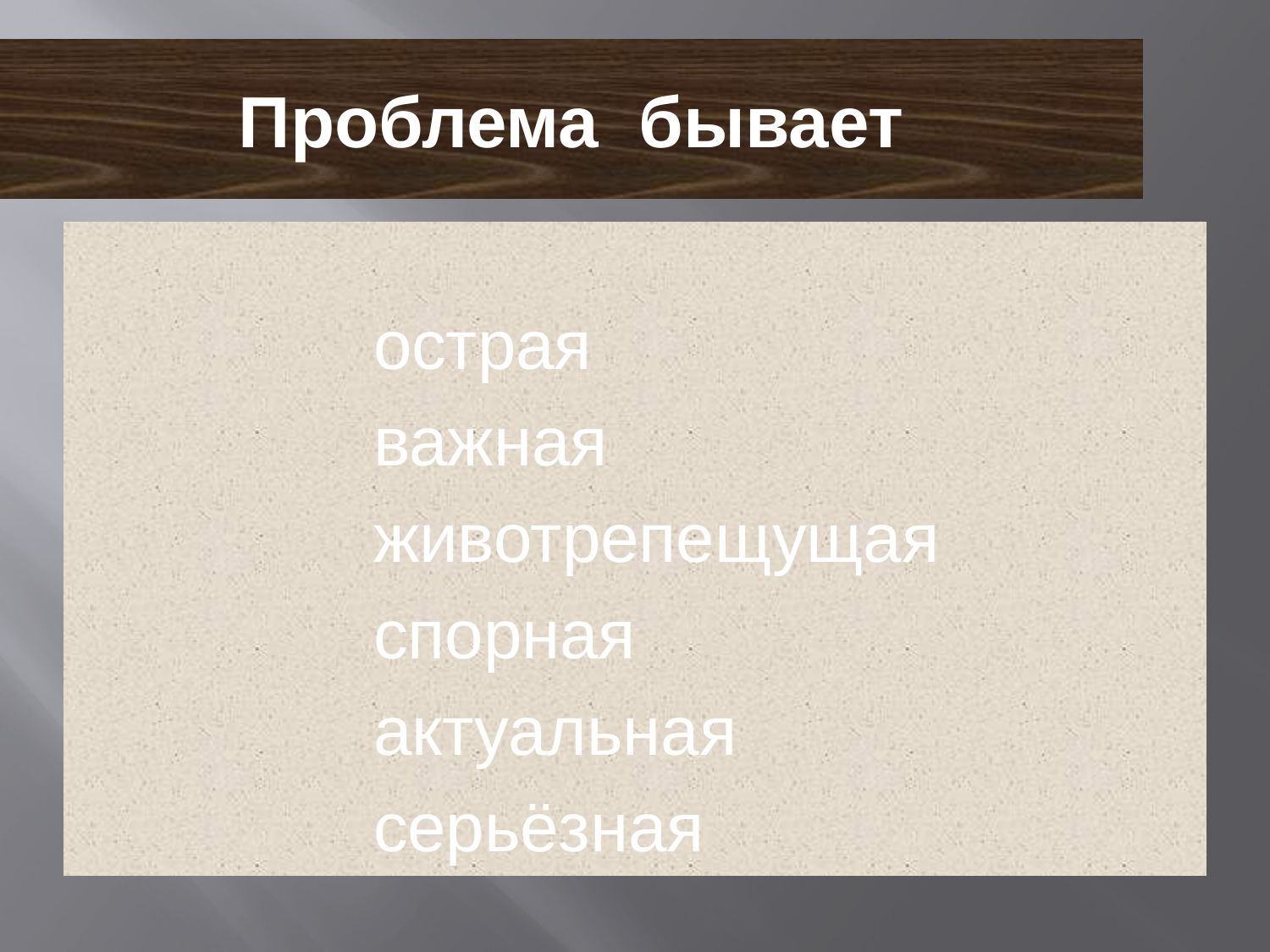

# Проблема  бывает

острая
важная
животрепещущая
спорная
актуальная
серьёзная